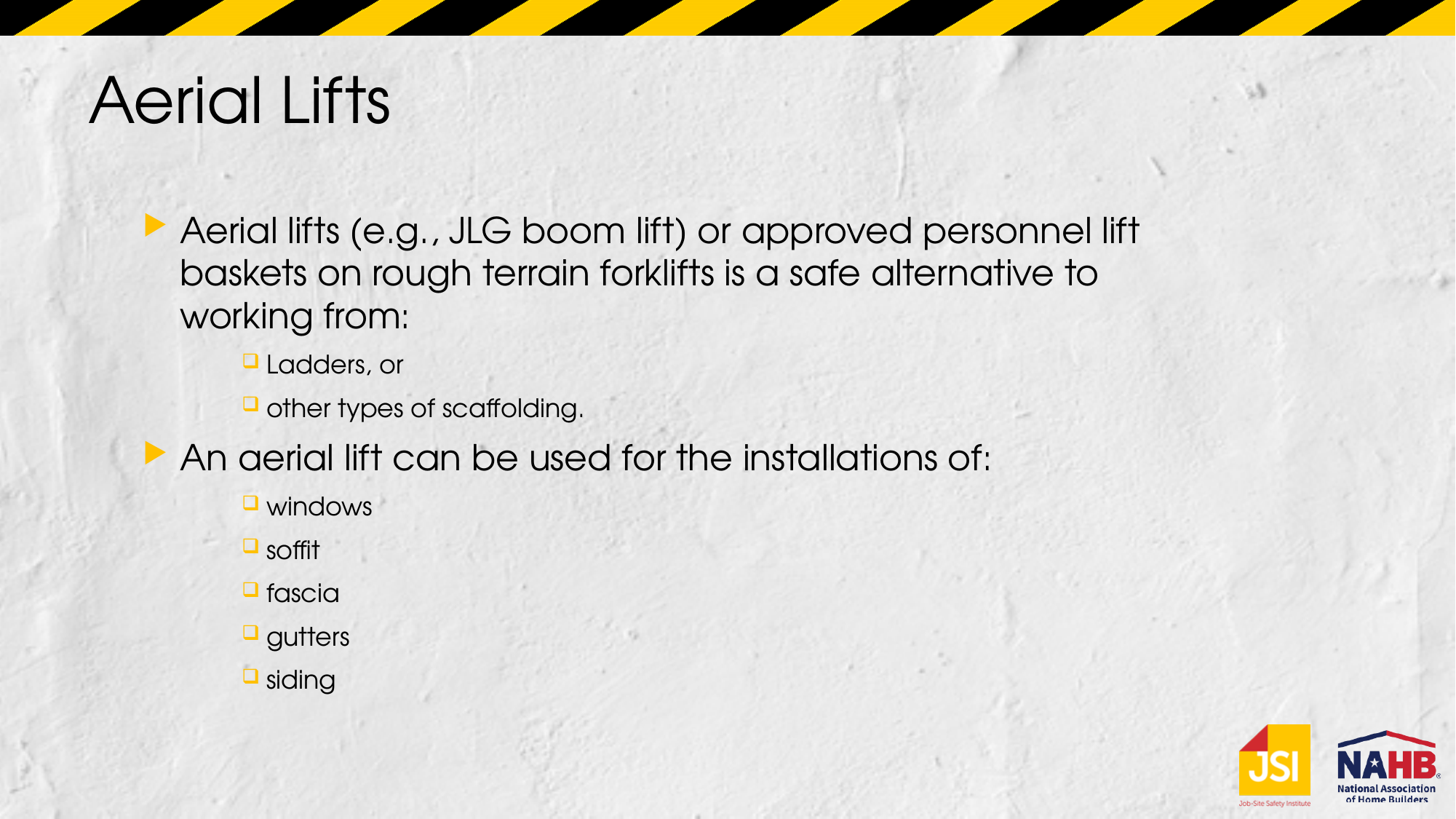

# Aerial Lifts
Aerial lifts (e.g., JLG boom lift) or approved personnel lift baskets on rough terrain forklifts is a safe alternative to working from:
Ladders, or
other types of scaffolding.
An aerial lift can be used for the installations of:
windows
soffit
fascia
gutters
siding